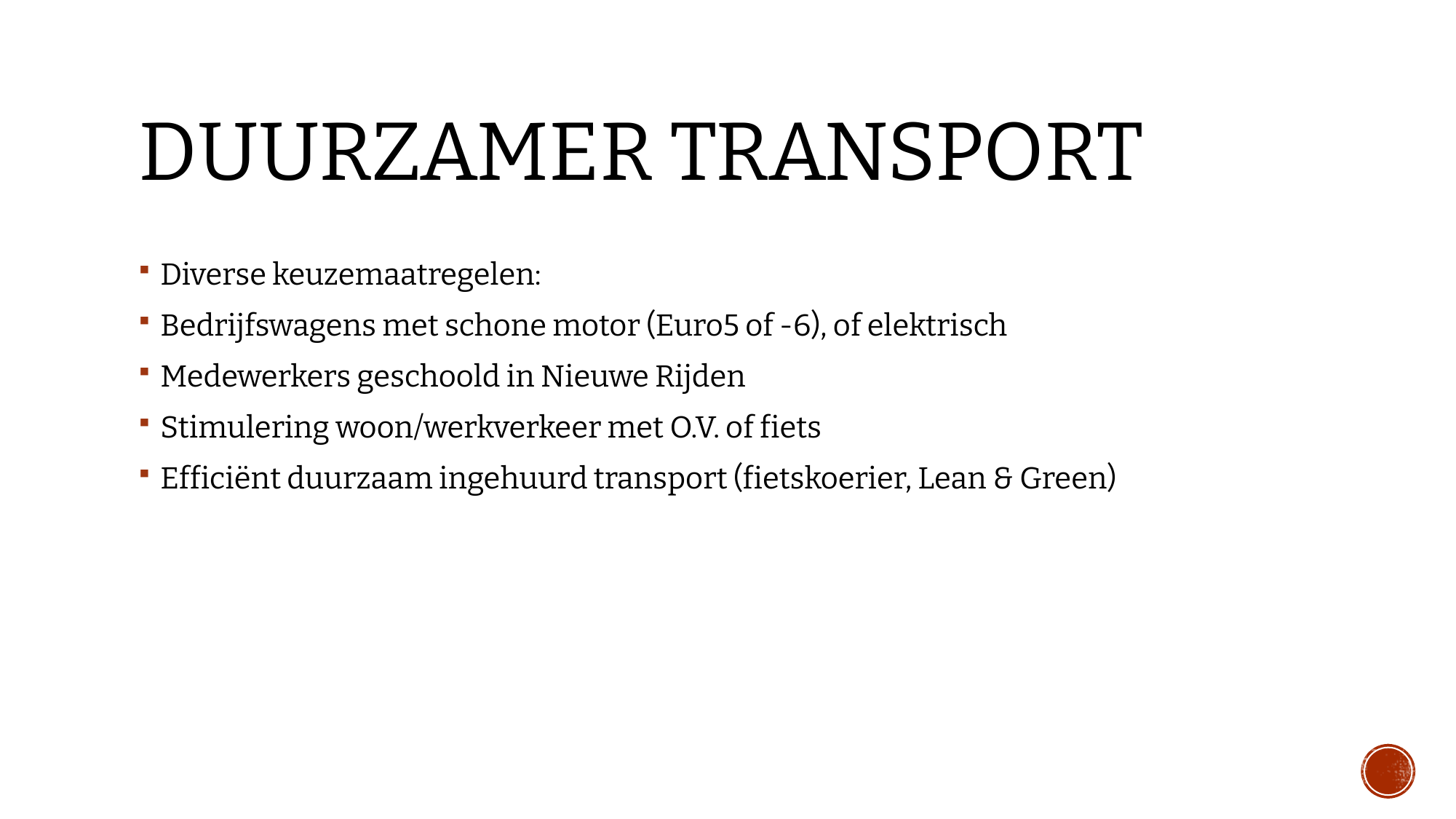

# Duurzamer transport
Diverse keuzemaatregelen:
Bedrijfswagens met schone motor (Euro5 of -6), of elektrisch
Medewerkers geschoold in Nieuwe Rijden
Stimulering woon/werkverkeer met O.V. of fiets
Efficiënt duurzaam ingehuurd transport (fietskoerier, Lean & Green)